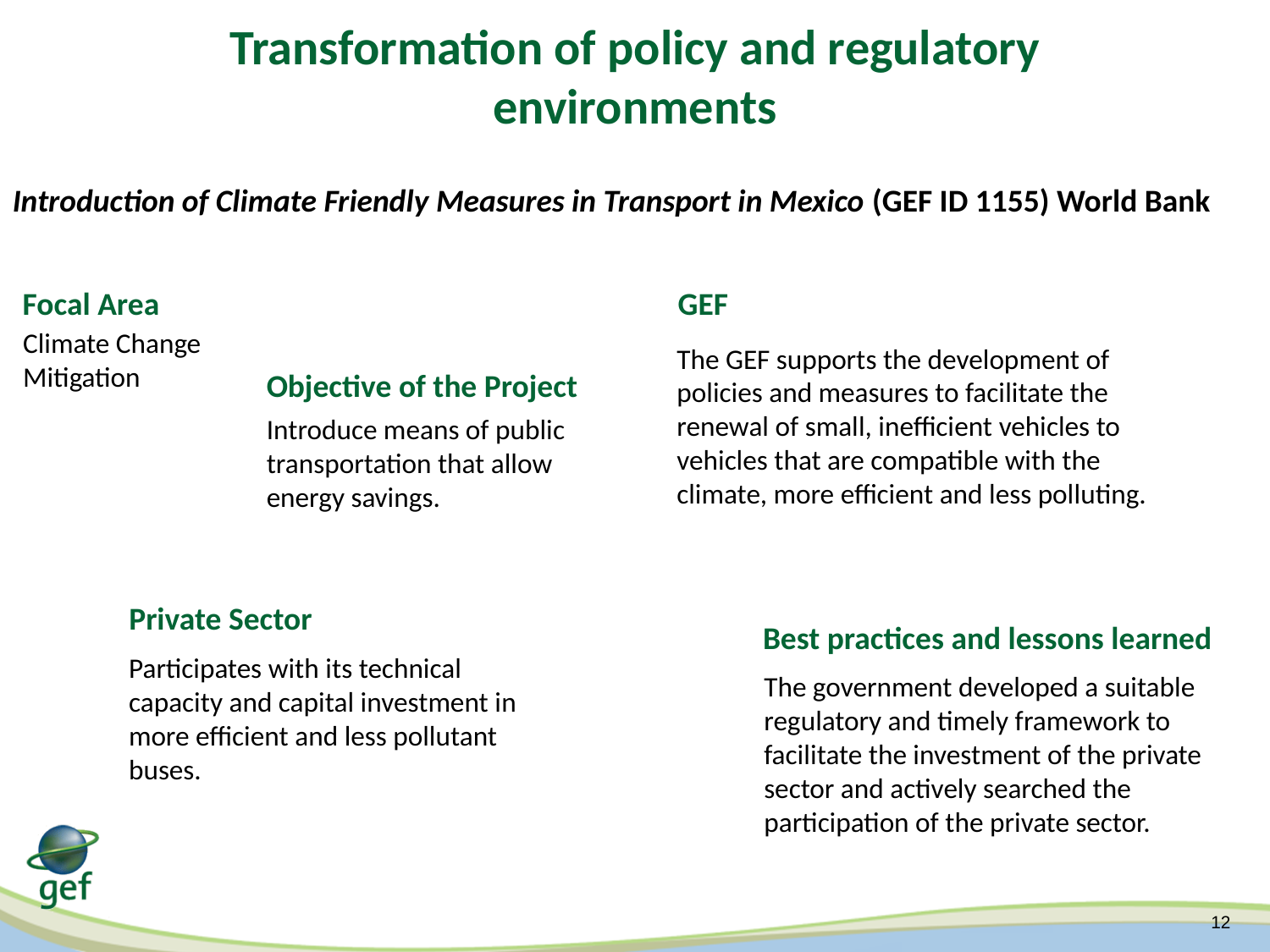

# Transformation of policy and regulatory environments
Introduction of Climate Friendly Measures in Transport in Mexico (GEF ID 1155) World Bank
Focal Area
GEF
Climate Change Mitigation
The GEF supports the development of policies and measures to facilitate the renewal of small, inefficient vehicles to vehicles that are compatible with the climate, more efficient and less polluting.
Objective of the Project
Introduce means of public transportation that allow energy savings.
Private Sector
Best practices and lessons learned
Participates with its technical capacity and capital investment in more efficient and less pollutant buses.
The government developed a suitable regulatory and timely framework to facilitate the investment of the private sector and actively searched the participation of the private sector.